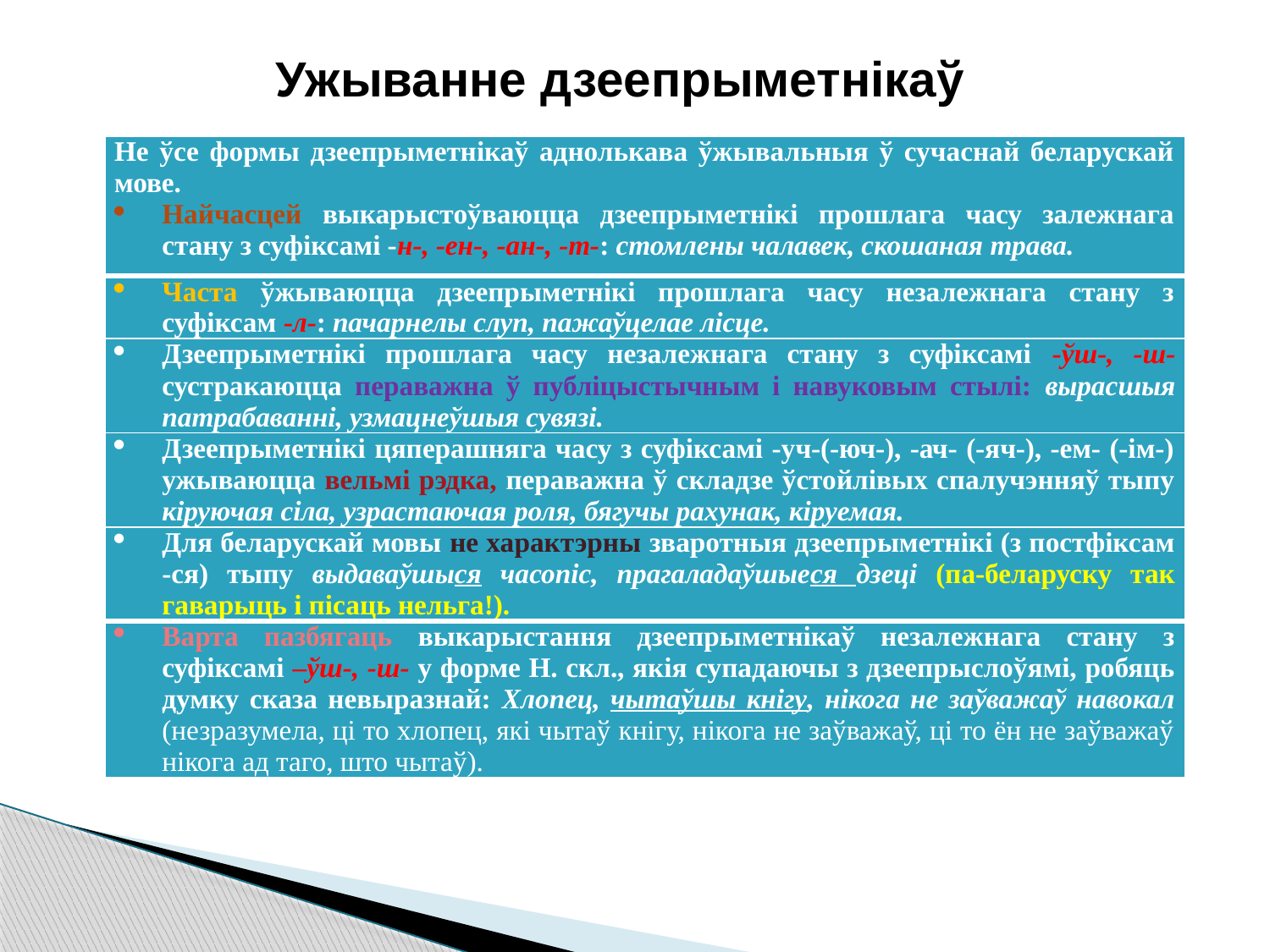

Ужыванне дзеепрыметнікаў
| Не ўсе формы дзеепрыметнікаў аднолькава ўжывальныя ў сучаснай беларускай мове. Найчасцей выкарыстоўваюцца дзеепрыметнікі прошлага часу залежнага стану з суфіксамі -н-, -ен-, -ан-, -т-: стомлены чалавек, скошаная трава. |
| --- |
| Часта ўжываюцца дзеепрыметнікі прошлага часу незалежнага стану з суфіксам -л-: пачарнелы слуп, пажаўцелае лісце. |
| Дзеепрыметнікі прошлага часу незалежнага стану з суфіксамі -ўш-, -ш- сустракаюцца пераважна ў публіцыстычным і навуковым стылі: вырасшыя патрабаванні, узмацнеўшыя сувязі. |
| Дзеепрыметнікі цяперашняга часу з суфіксамі -уч-(-юч-), -ач- (-яч-), -ем- (-ім-) ужываюцца вельмі рэдка, пераважна ў складзе ўстойлівых спалучэнняў тыпу кіруючая сіла, узрастаючая роля, бягучы рахунак, кіруемая. |
| Для беларускай мовы не характэрны зваротныя дзеепрыметнікі (з постфіксам -ся) тыпу выдаваўшыся часопіс, прагаладаўшыеся дзеці (па-беларуску так гаварыць і пісаць нельга!). |
| Варта пазбягаць выкарыстання дзеепрыметнікаў незалежнага стану з суфіксамі –ўш-, -ш- у форме Н. скл., якія супадаючы з дзеепрыслоўямі, робяць думку сказа невыразнай: Хлопец, чытаўшы кнігу, нікога не заўважаў навокал (незразумела, ці то хлопец, які чытаў кнігу, нікога не заўважаў, ці то ён не заўважаў нікога ад таго, што чытаў). |